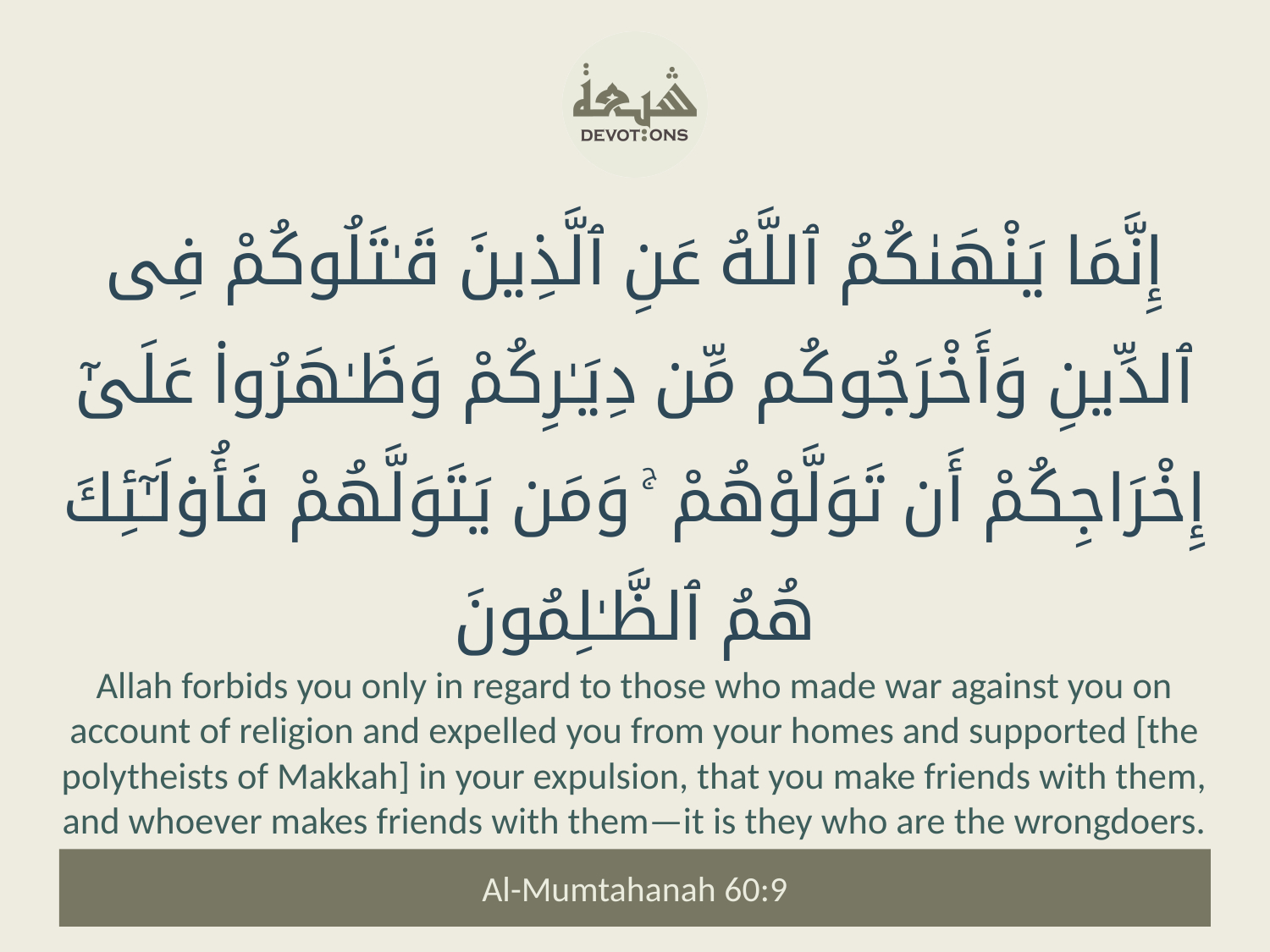

إِنَّمَا يَنْهَىٰكُمُ ٱللَّهُ عَنِ ٱلَّذِينَ قَـٰتَلُوكُمْ فِى ٱلدِّينِ وَأَخْرَجُوكُم مِّن دِيَـٰرِكُمْ وَظَـٰهَرُوا۟ عَلَىٰٓ إِخْرَاجِكُمْ أَن تَوَلَّوْهُمْ ۚ وَمَن يَتَوَلَّهُمْ فَأُو۟لَـٰٓئِكَ هُمُ ٱلظَّـٰلِمُونَ
Allah forbids you only in regard to those who made war against you on account of religion and expelled you from your homes and supported [the polytheists of Makkah] in your expulsion, that you make friends with them, and whoever makes friends with them—it is they who are the wrongdoers.
Al-Mumtahanah 60:9